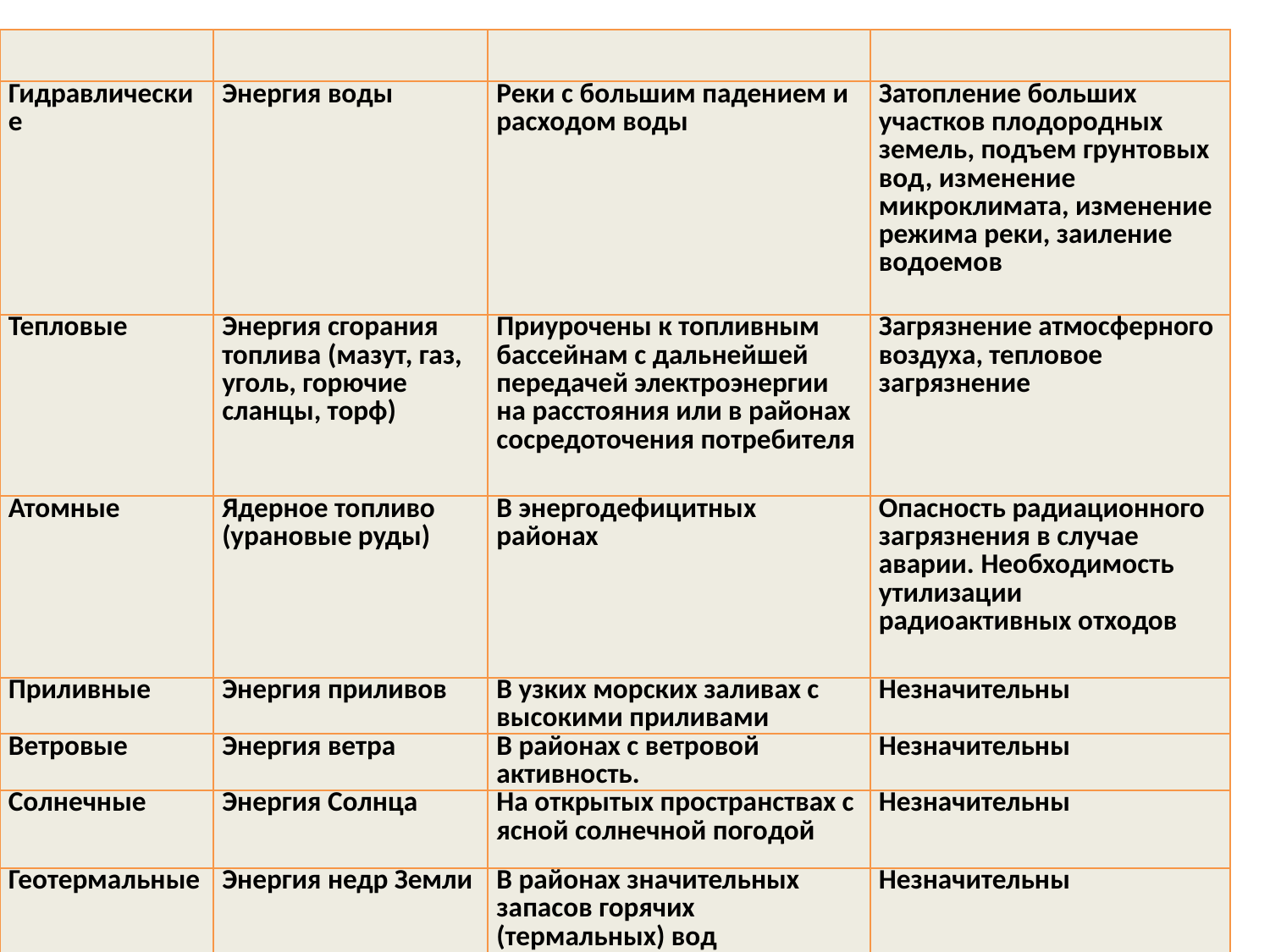

# Типы электростанций
| Тип эл. станции | Источник энергии | Районы размещения | Экологические последствия |
| --- | --- | --- | --- |
| Гидравлические | Энергия воды | Реки с большим падением и расходом воды | Затопление больших участков плодородных земель, подъем грунтовых вод, изменение микроклимата, изменение режима реки, заиление водоемов |
| Тепловые | Энергия сгорания топлива (мазут, газ, уголь, горючие сланцы, торф) | Приурочены к топливным бассейнам с дальнейшей передачей электроэнергии на расстояния или в районах сосредоточения потребителя | Загрязнение атмосферного воздуха, тепловое загрязнение |
| Атомные | Ядерное топливо (урановые руды) | В энергодефицитных районах | Опасность радиационного загрязнения в случае аварии. Необходимость утилизации радиоактивных отходов |
| Приливные | Энергия приливов | В узких морских заливах с высокими приливами | Незначительны |
| Ветровые | Энергия ветра | В районах с ветровой активность. | Незначительны |
| Солнечные | Энергия Солнца | На открытых пространствах с ясной солнечной погодой | Незначительны |
| Геотермальные | Энергия недр Земли | В районах значительных запасов горячих (термальных) вод | Незначительны |